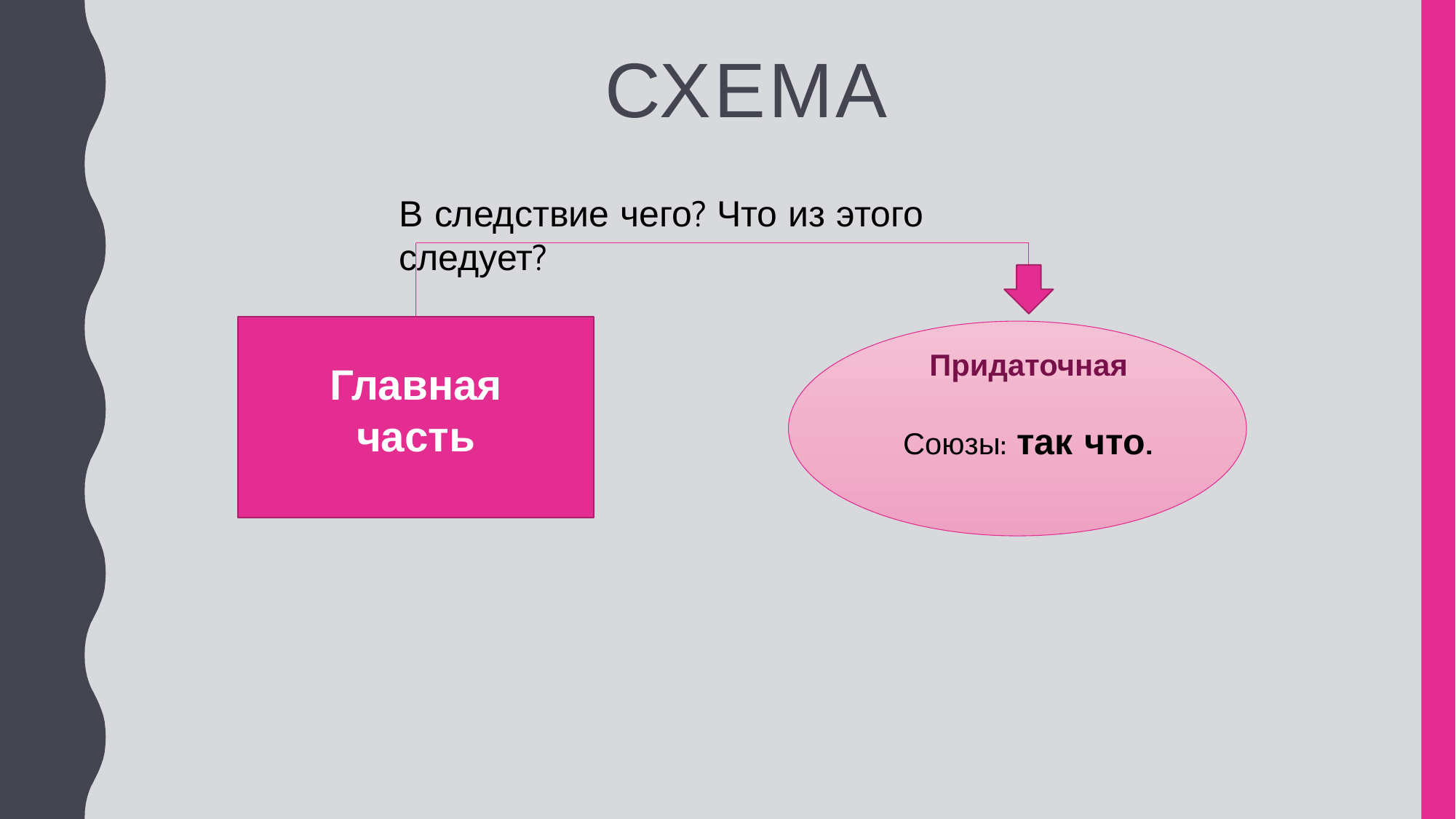

# Схема
В следствие чего? Что из этого следует?

Придаточная

Союзы: так что.
Главная часть